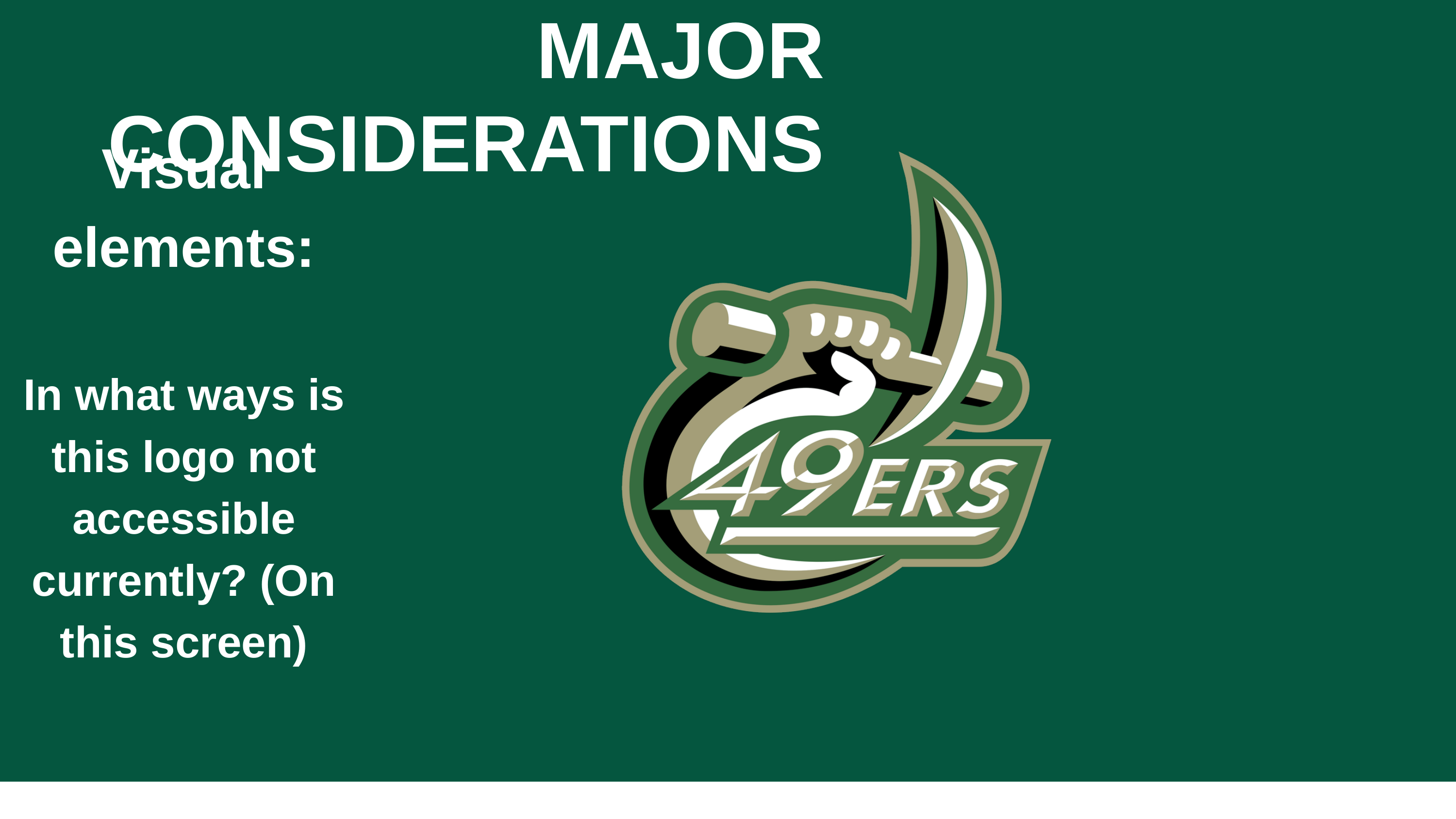

MAJOR CONSIDERATIONS
Visual elements:

In what ways is this logo not accessible currently? (On this screen)